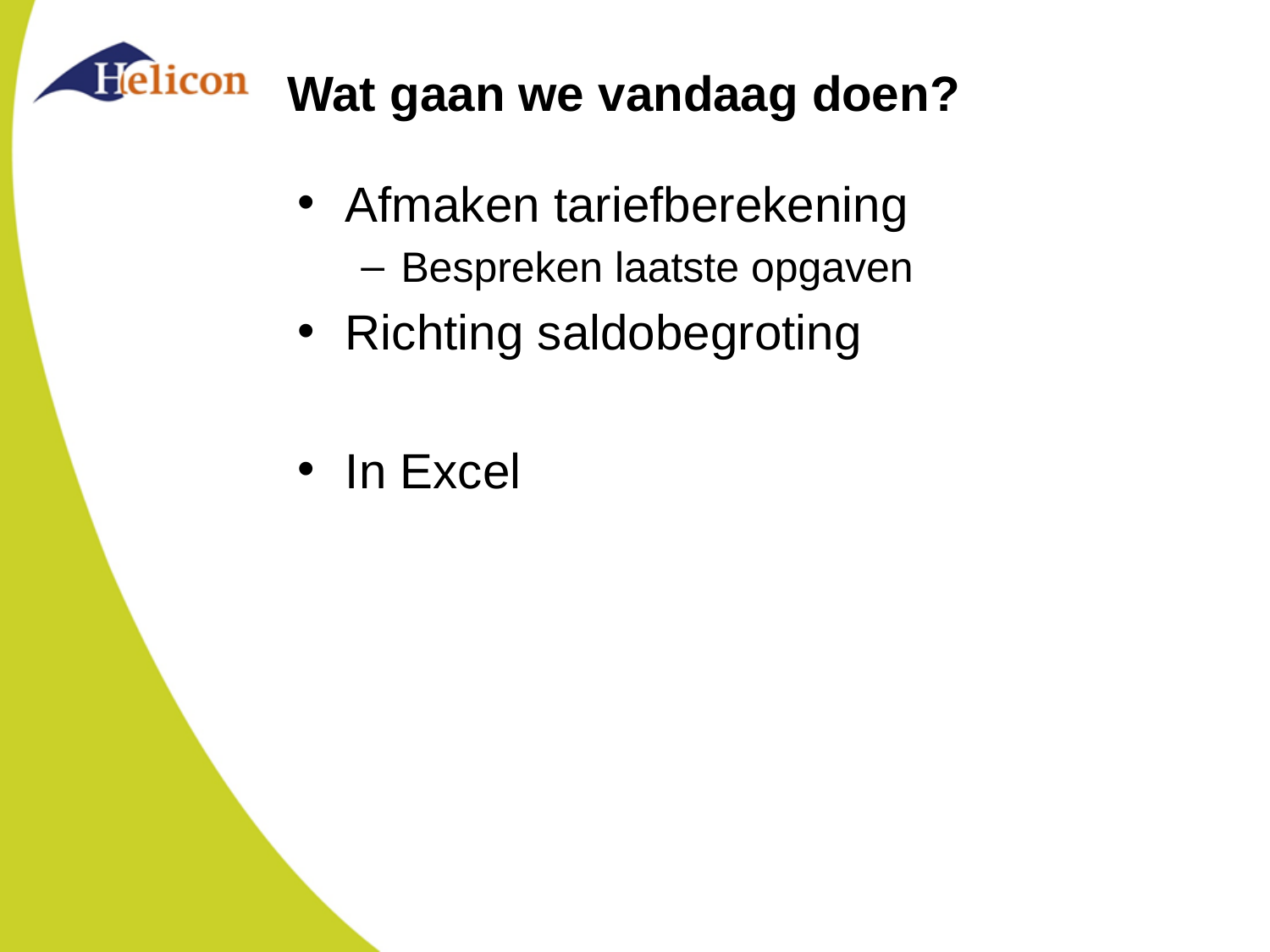

# Wat gaan we vandaag doen?
Afmaken tariefberekening
Bespreken laatste opgaven
Richting saldobegroting

In Excel